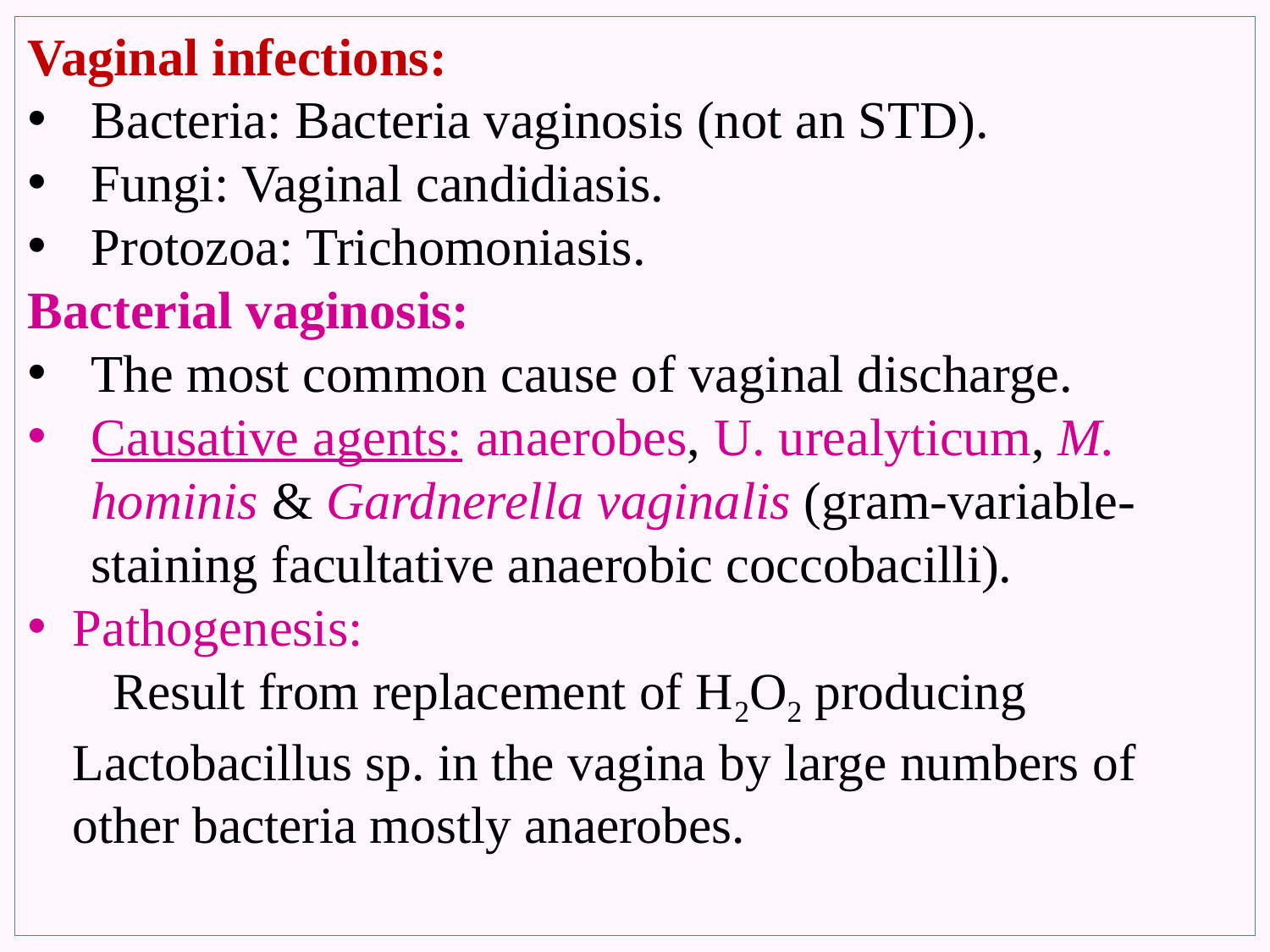

Vaginal infections:
Bacteria: Bacteria vaginosis (not an STD).
Fungi: Vaginal candidiasis.
Protozoa: Trichomoniasis.
Bacterial vaginosis:
The most common cause of vaginal discharge.
Causative agents: anaerobes, U. urealyticum, M. hominis & Gardnerella vaginalis (gram-variable-staining facultative anaerobic coccobacilli).
Pathogenesis:                                                                     Result from replacement of H2O2 producing Lactobacillus sp. in the vagina by large numbers of other bacteria mostly anaerobes.